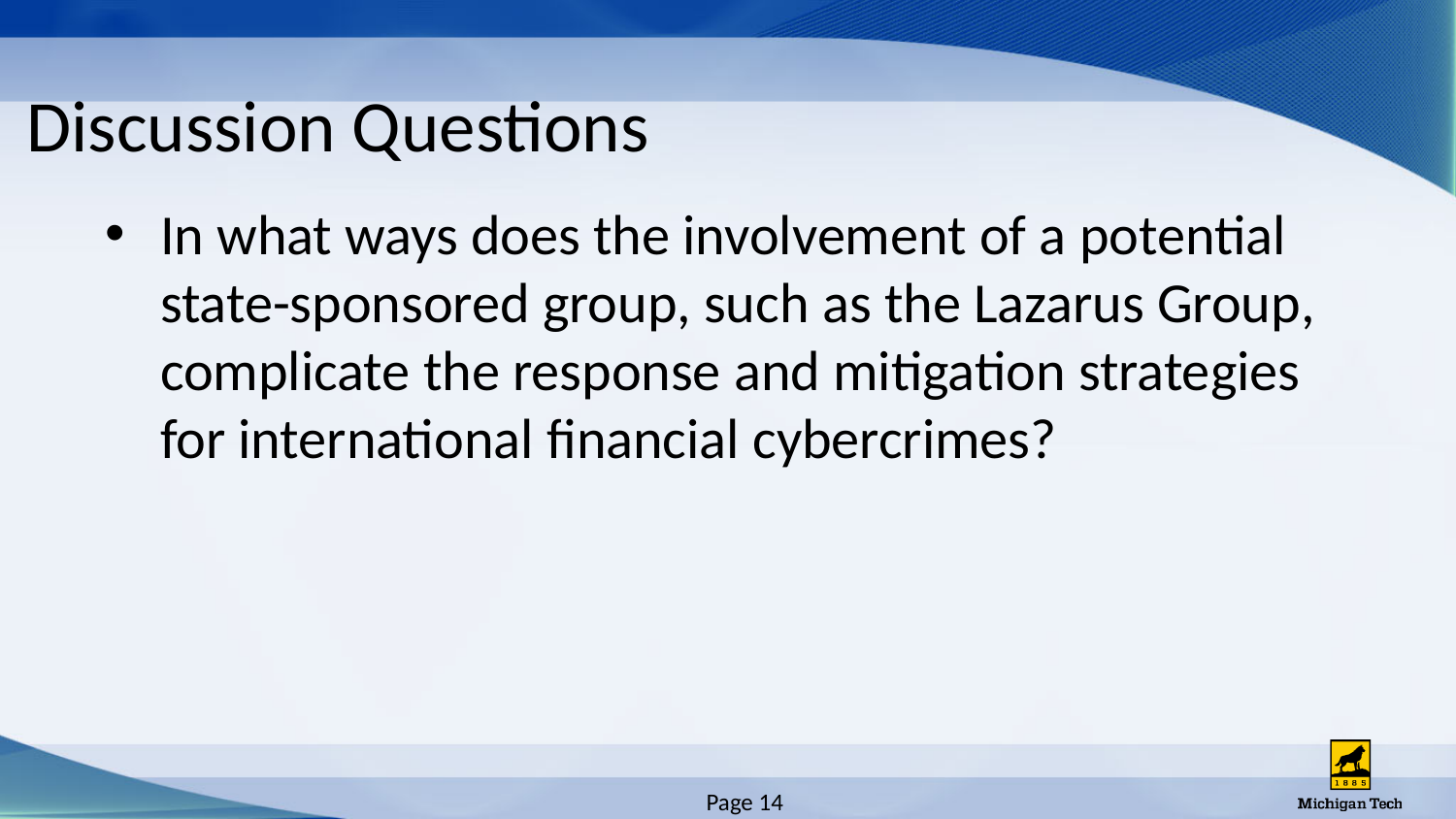

# Discussion Questions
In what ways does the involvement of a potential state-sponsored group, such as the Lazarus Group, complicate the response and mitigation strategies for international financial cybercrimes?